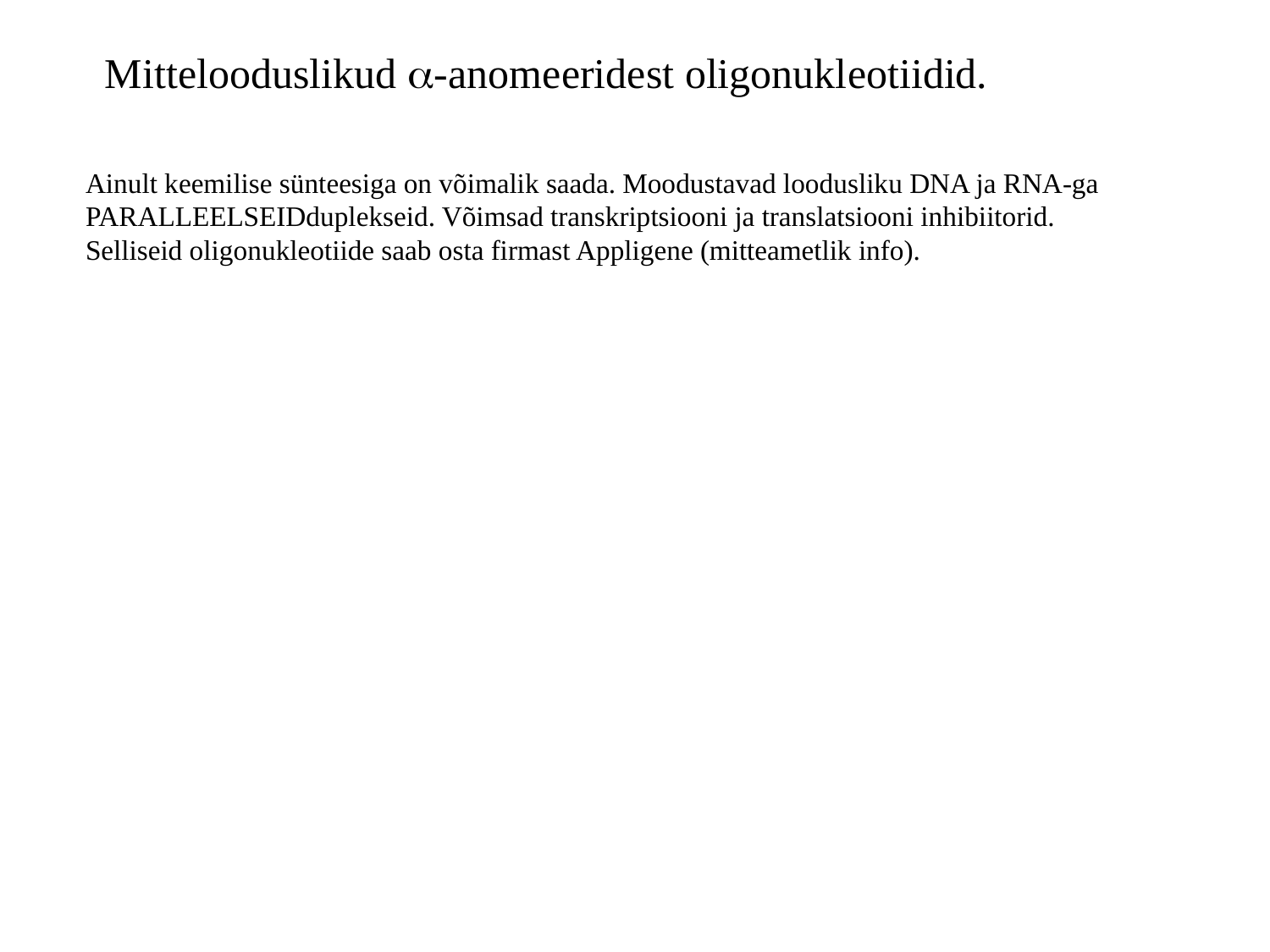

Mittelooduslikud α-anomeeridest oligonukleotiidid.
Ainult keemilise sünteesiga on võimalik saada. Moodustavad loodusliku DNA ja RNA-ga
PARALLEELSEIDduplekseid. Võimsad transkriptsiooni ja translatsiooni inhibiitorid.
Selliseid oligonukleotiide saab osta firmast Appligene (mitteametlik info).